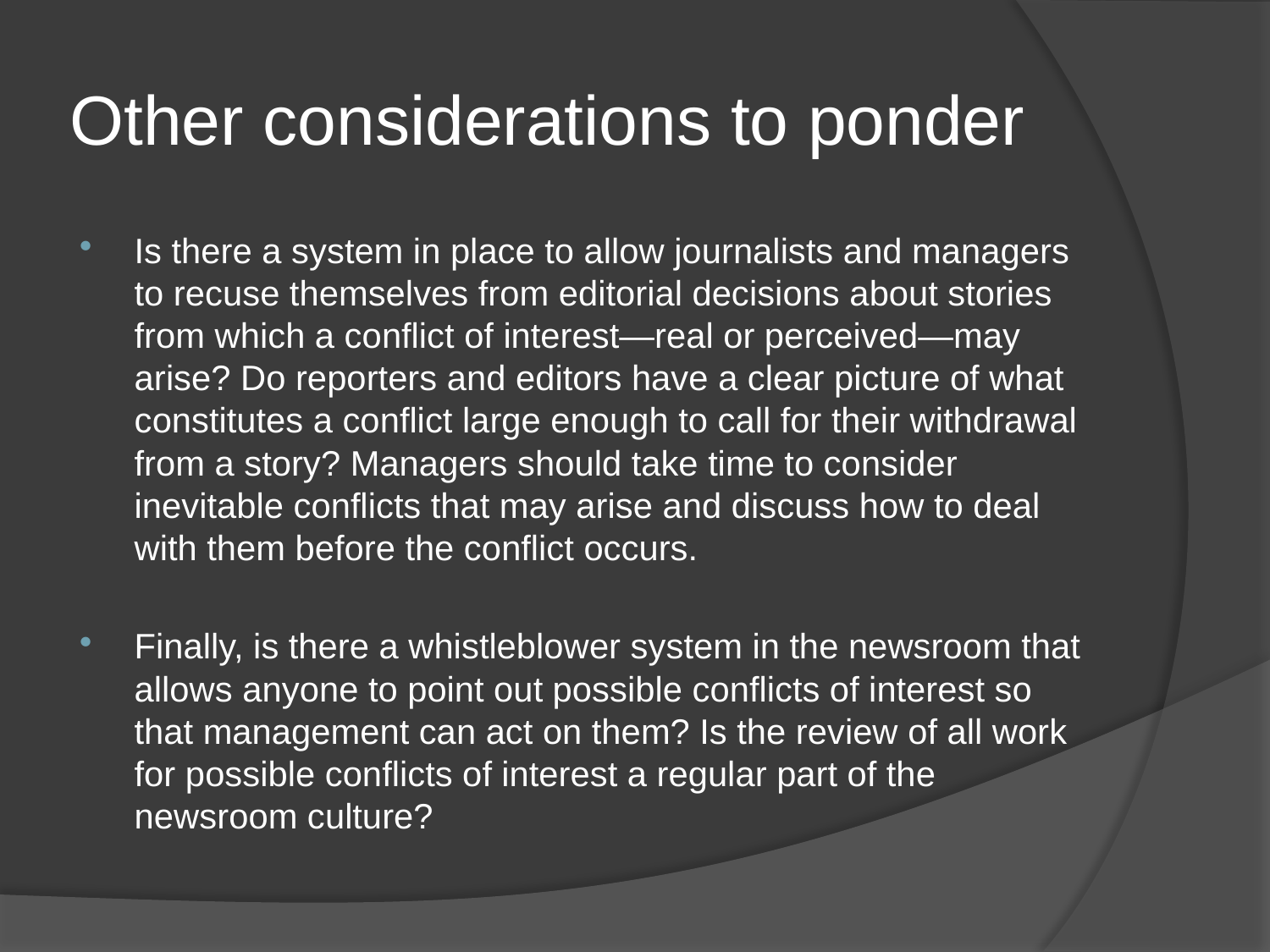

# Other considerations to ponder
Is there a system in place to allow journalists and managers to recuse themselves from editorial decisions about stories from which a conflict of interest—real or perceived—may arise? Do reporters and editors have a clear picture of what constitutes a conflict large enough to call for their withdrawal from a story? Managers should take time to consider inevitable conflicts that may arise and discuss how to deal with them before the conflict occurs.

Finally, is there a whistleblower system in the newsroom that allows anyone to point out possible conflicts of interest so that management can act on them? Is the review of all work for possible conflicts of interest a regular part of the newsroom culture?